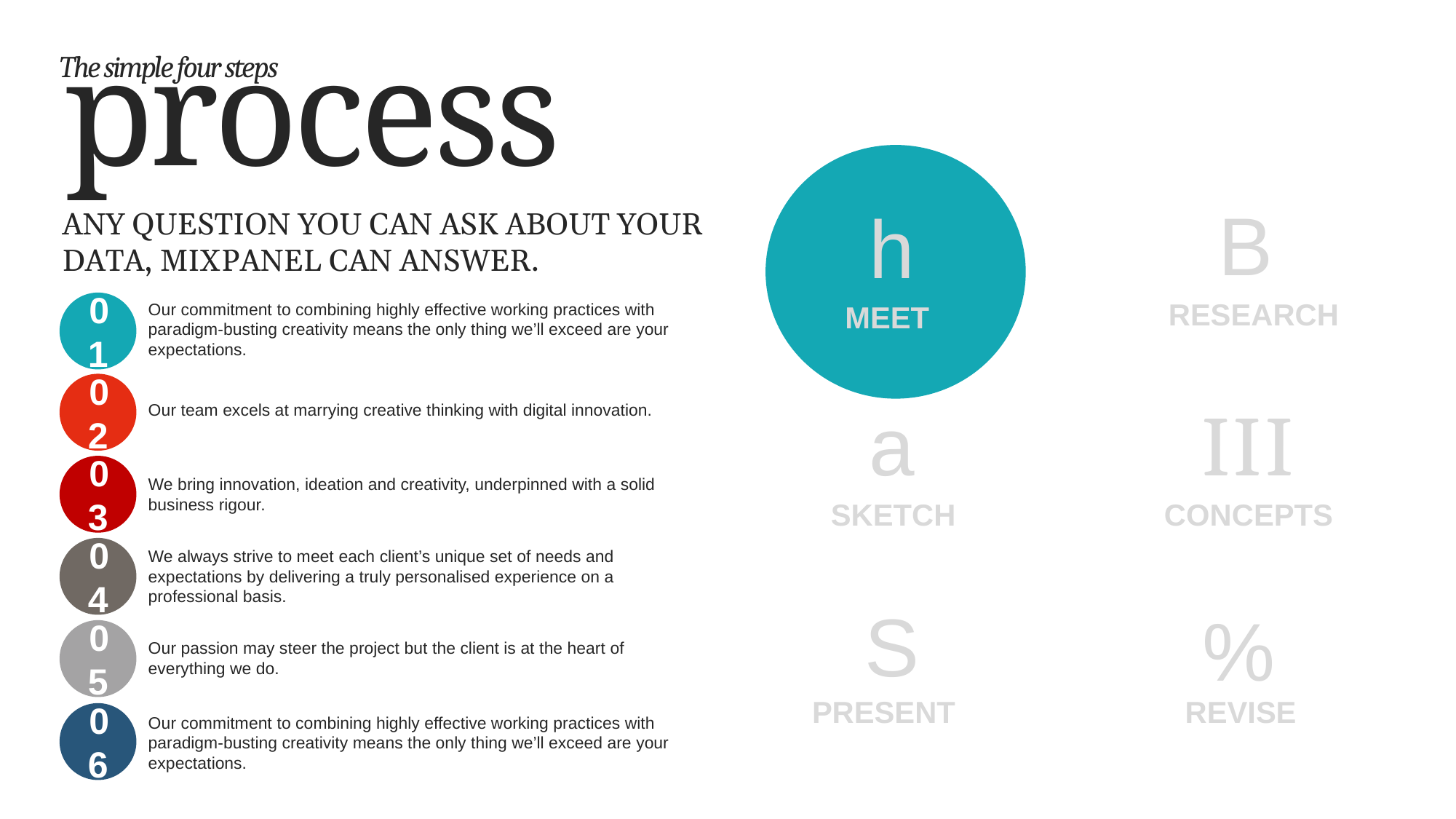

process
The simple four steps

B
h
ANY QUESTION YOU CAN ASK ABOUT YOUR DATA, MIXPANEL CAN ANSWER.
RESEARCH
01
MEET
Our commitment to combining highly effective working practices with paradigm-busting creativity means the only thing we’ll exceed are your expectations.
02
a
III
Our team excels at marrying creative thinking with digital innovation.
03
We bring innovation, ideation and creativity, underpinned with a solid business rigour.
SKETCH
CONCEPTS
04
We always strive to meet each client’s unique set of needs and expectations by delivering a truly personalised experience on a professional basis.
S
%
05
Our passion may steer the project but the client is at the heart of everything we do.
PRESENT
REVISE
06
Our commitment to combining highly effective working practices with paradigm-busting creativity means the only thing we’ll exceed are your expectations.